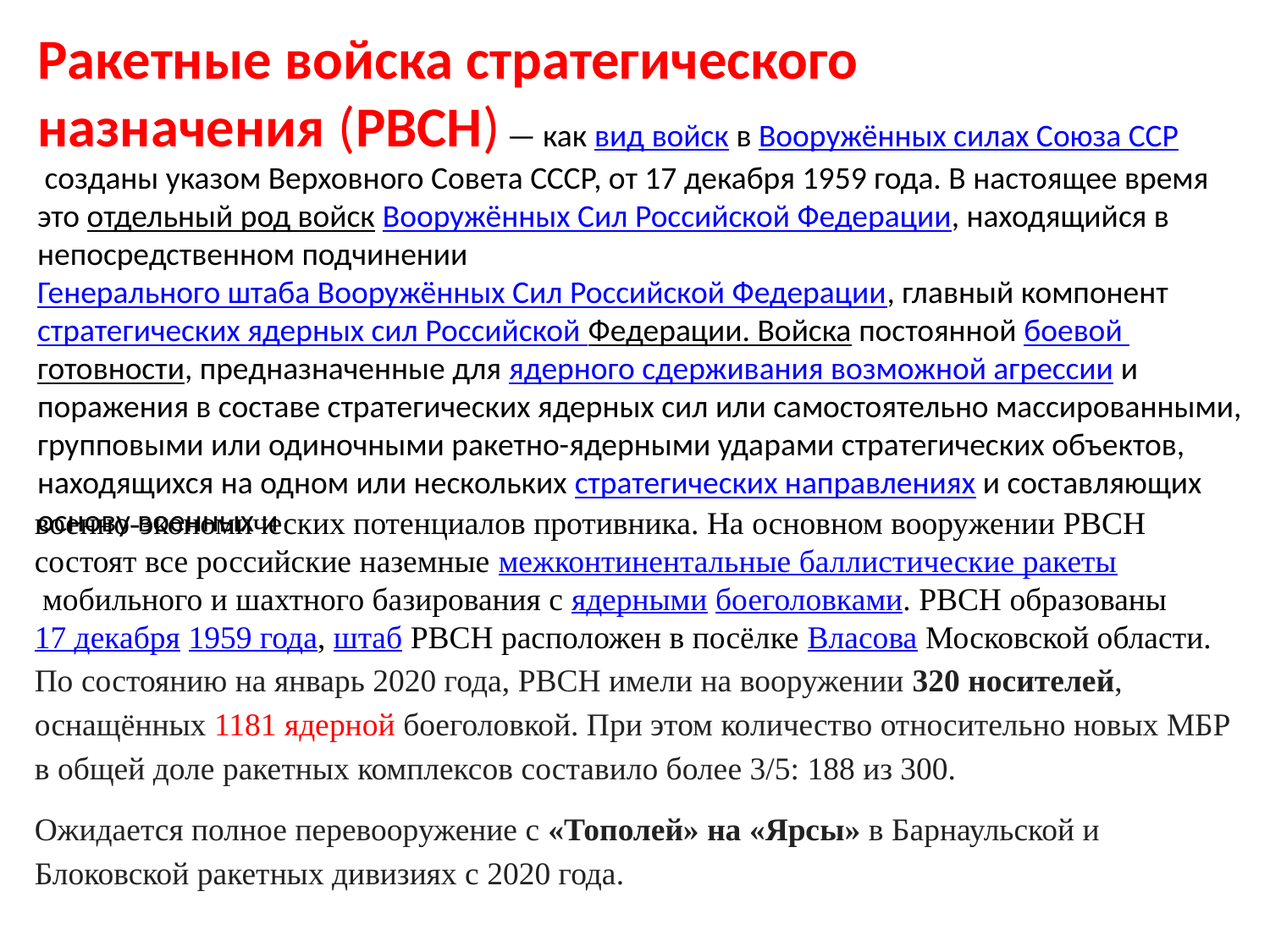

Ракетные войска стратегического назначения (РВСН) — как вид войск в Вооружённых силах Союза ССР созданы указом Верховного Совета СССР, от 17 декабря 1959 года. В настоящее время это отдельный род войск Вооружённых Сил Российской Федерации, находящийся в непосредственном подчинении Генерального штаба Вооружённых Сил Российской Федерации, главный компонент стратегических ядерных сил Российской Федерации. Войска постоянной боевой готовности, предназначенные для ядерного сдерживания возможной агрессии и поражения в составе стратегических ядерных сил или самостоятельно массированными, групповыми или одиночными ракетно-ядерными ударами стратегических объектов, находящихся на одном или нескольких стратегических направлениях и составляющих основу военных и
военно-экономических потенциалов противника. На основном вооружении РВСН состоят все российские наземные межконтинентальные баллистические ракеты мобильного и шахтного базирования с ядерными боеголовками. РВСН образованы 17 декабря 1959 года, штаб РВСН расположен в посёлке Власова Московской области.
По состоянию на январь 2020 года, РВСН имели на вооружении 320 носителей, оснащённых 1181 ядерной боеголовкой. При этом количество относительно новых МБР в общей доле ракетных комплексов составило более 3/5: 188 из 300.
Ожидается полное перевооружение с «Тополей» на «Ярсы» в Барнаульской и Блоковской ракетных дивизиях с 2020 года.